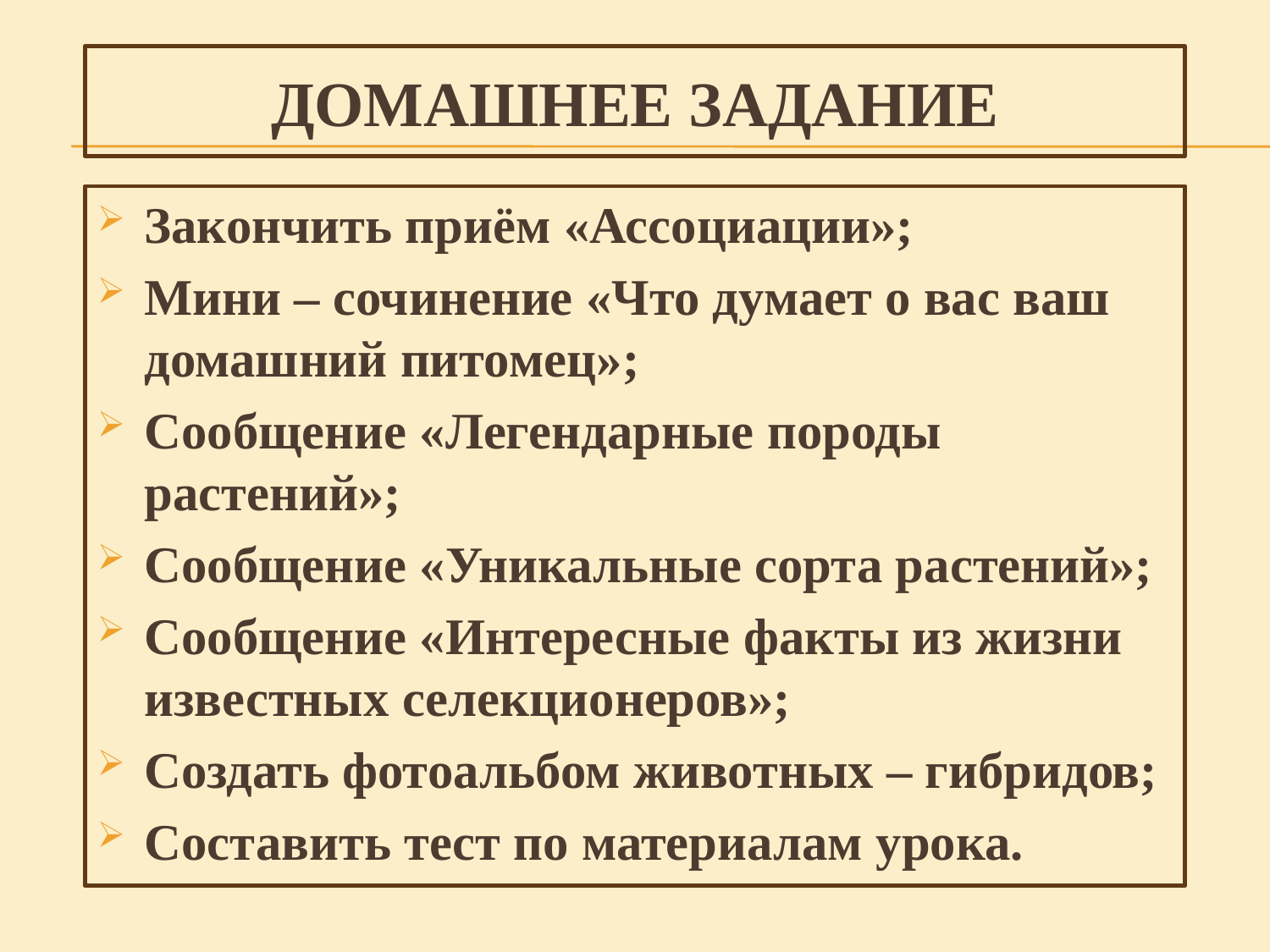

# Домашнее задание
Закончить приём «Ассоциации»;
Мини – сочинение «Что думает о вас ваш домашний питомец»;
Сообщение «Легендарные породы растений»;
Сообщение «Уникальные сорта растений»;
Сообщение «Интересные факты из жизни известных селекционеров»;
Создать фотоальбом животных – гибридов;
Составить тест по материалам урока.